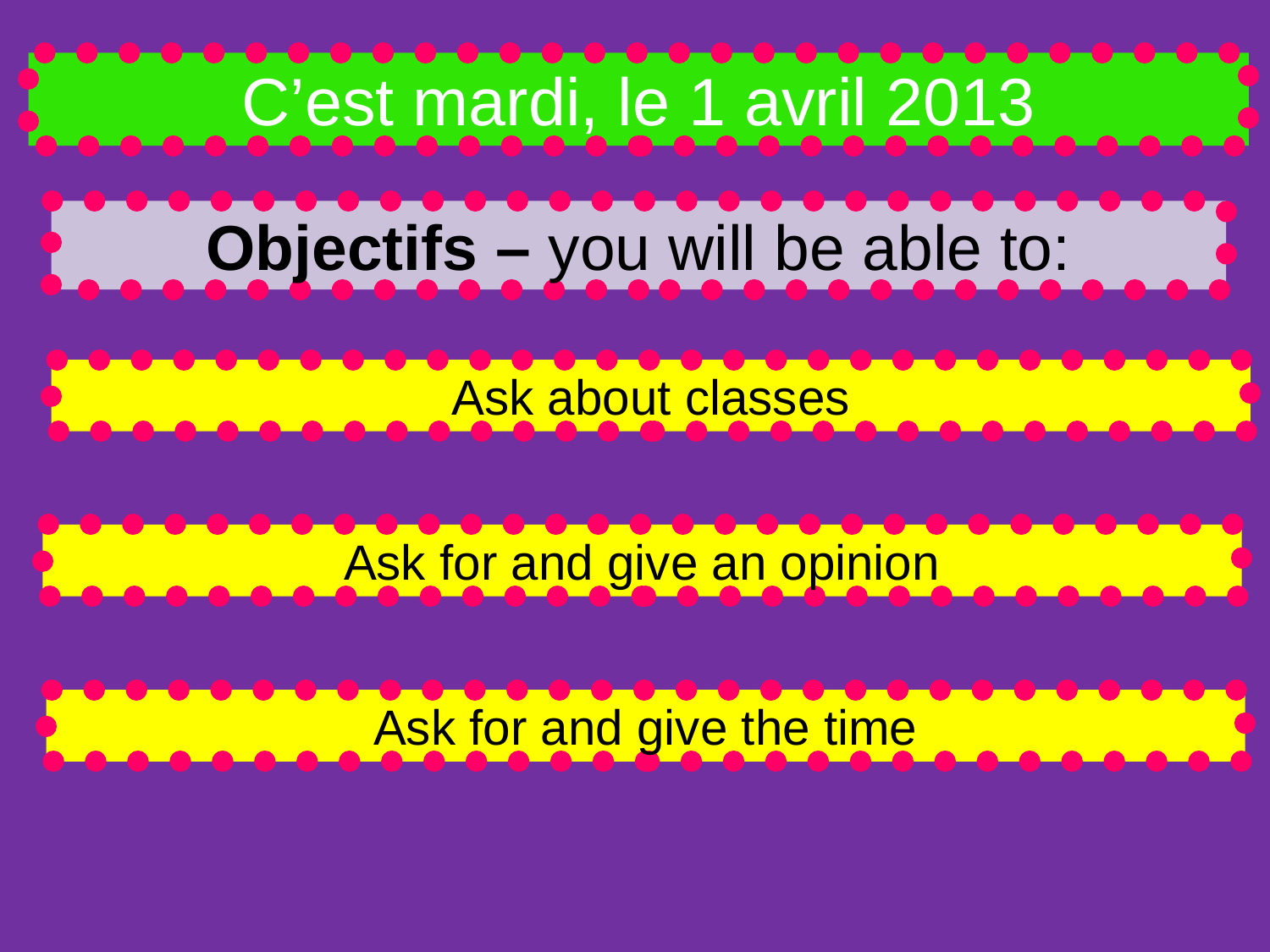

C’est mardi, le 1 avril 2013
Objectifs – you will be able to:
Ask about classes
Ask for and give an opinion
Ask for and give the time